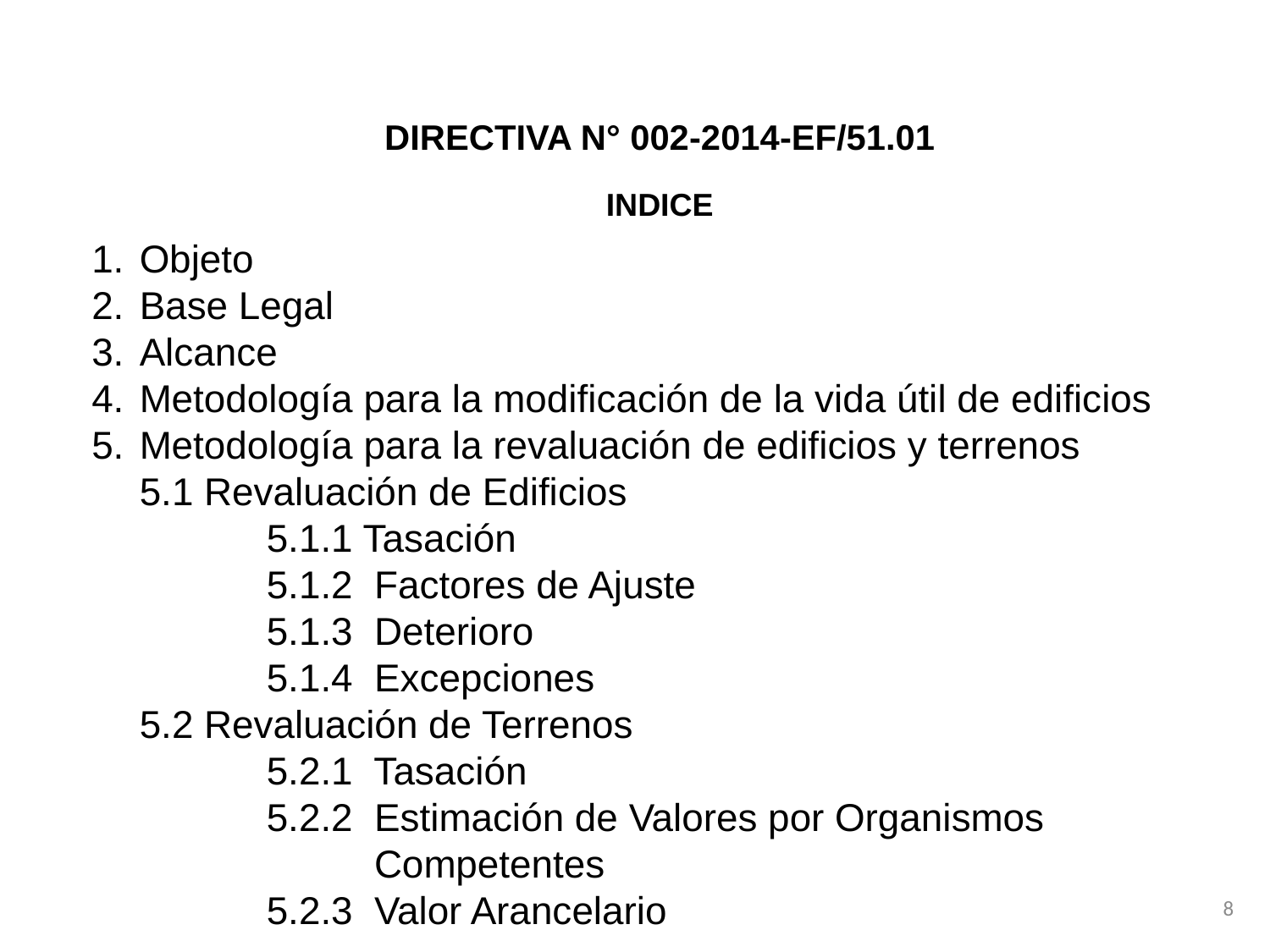

DIRECTIVA N° 002-2014-EF/51.01
INDICE
Objeto
Base Legal
Alcance
Metodología para la modificación de la vida útil de edificios
Metodología para la revaluación de edificios y terrenos
	5.1 Revaluación de Edificios
		5.1.1 Tasación
		5.1.2  Factores de Ajuste
		5.1.3  Deterioro
		5.1.4  Excepciones
	5.2 Revaluación de Terrenos
		5.2.1  Tasación
		5.2.2  Estimación de Valores por Organismos 		          Competentes
		5.2.3  Valor Arancelario
8